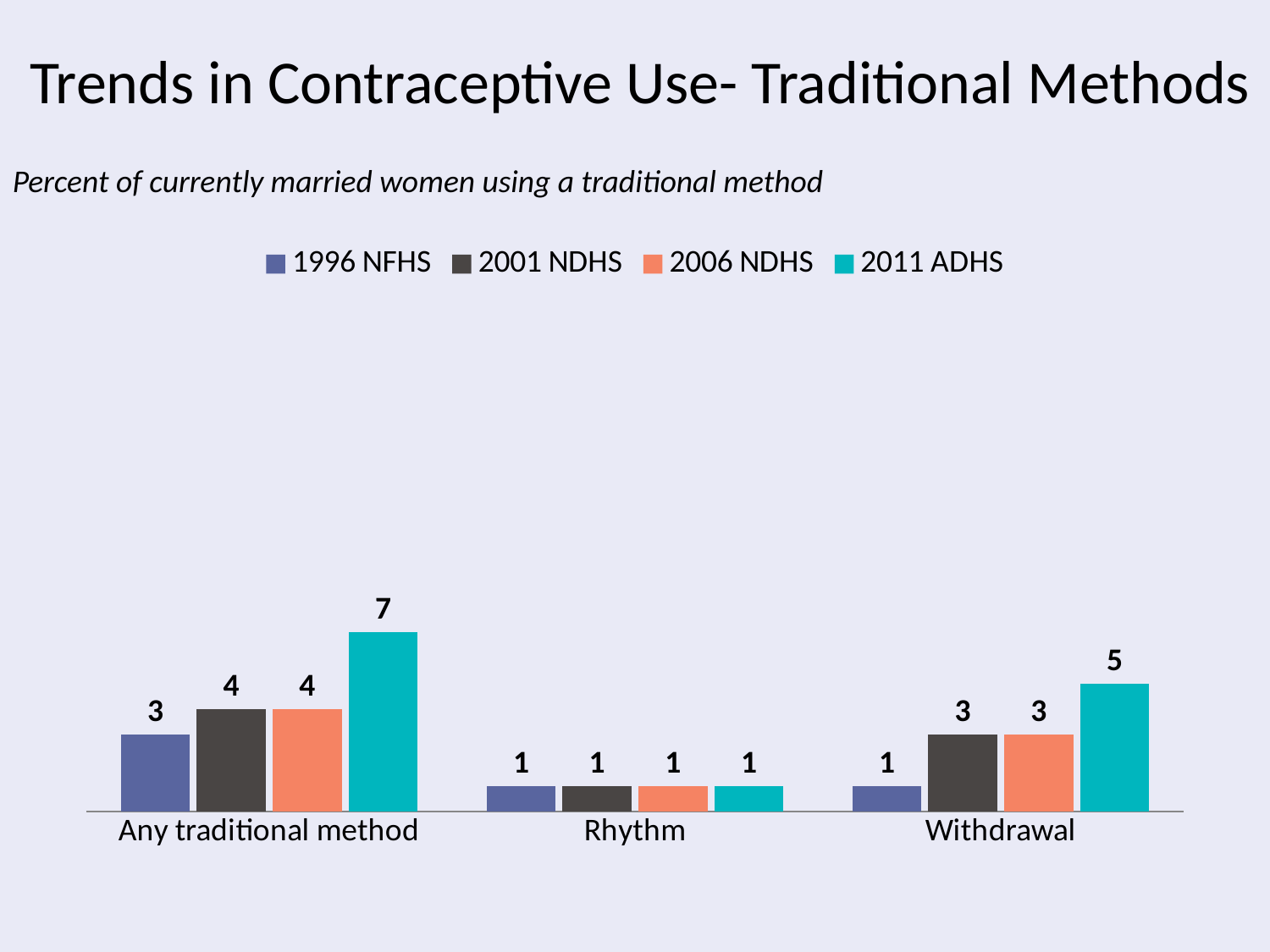

# Trends in Contraceptive Use- Traditional Methods
Percent of currently married women using a traditional method

### Chart

| Category | 1996 NFHS | 2001 NDHS | 2006 NDHS | 2011 ADHS |
|---|---|---|---|---|
| Any traditional method | 3.0 | 4.0 | 4.0 | 7.0 |
| Rhythm | 1.0 | 1.0 | 1.0 | 1.0 |
| Withdrawal | 1.0 | 3.0 | 3.0 | 5.0 |